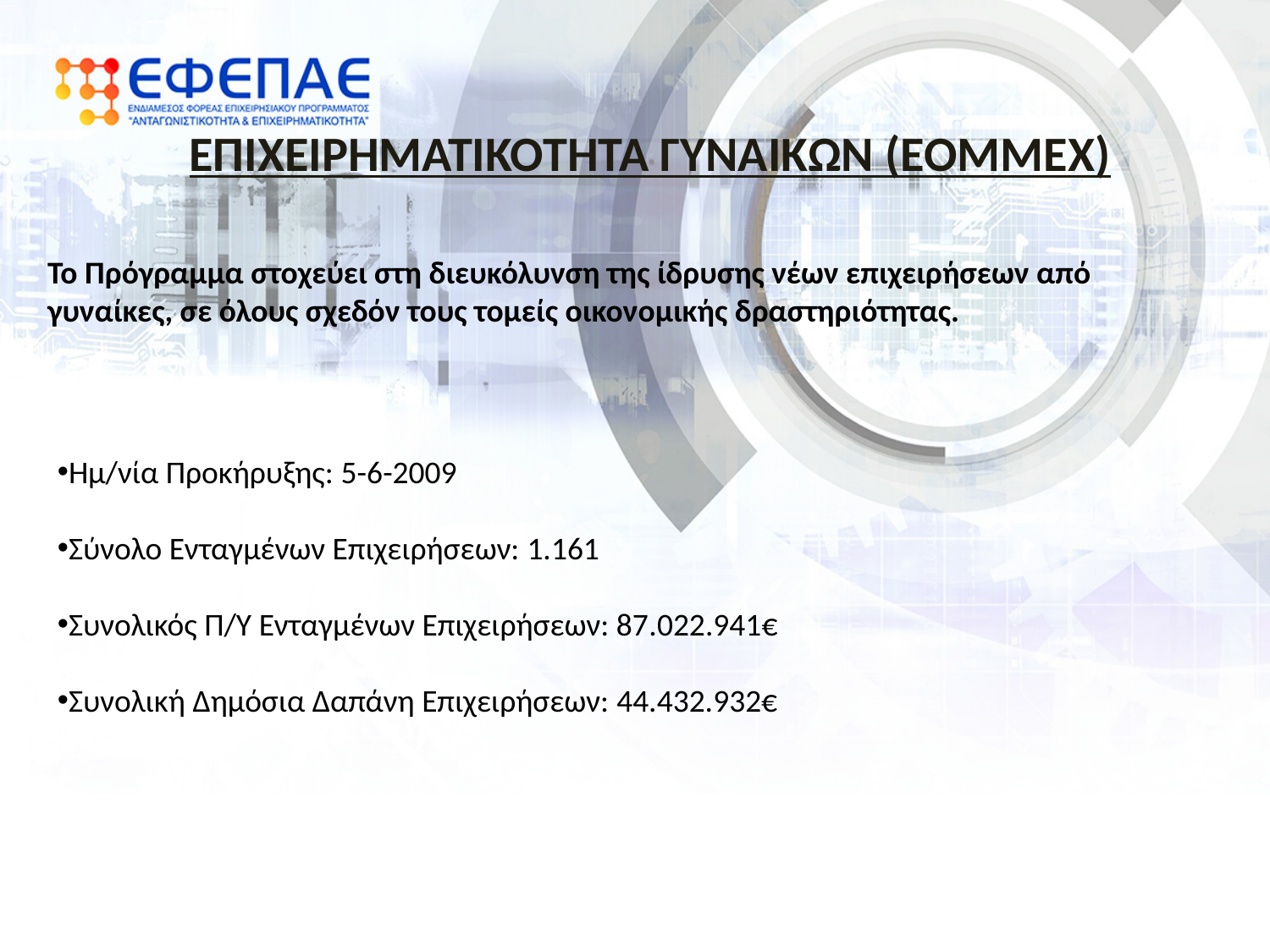

ΕΠΙΧΕΙΡΗΜΑΤΙΚΟΤΗΤΑ ΓΥΝΑΙΚΩΝ (ΕΟΜΜΕΧ)
Το Πρόγραμμα στοχεύει στη διευκόλυνση της ίδρυσης νέων επιχειρήσεων από γυναίκες, σε όλους σχεδόν τους τομείς οικονομικής δραστηριότητας.

Ημ/νία Προκήρυξης: 5-6-2009

Σύνολο Ενταγμένων Επιχειρήσεων: 1.161

Συνολικός Π/Υ Ενταγμένων Επιχειρήσεων: 87.022.941€

Συνολική Δημόσια Δαπάνη Επιχειρήσεων: 44.432.932€